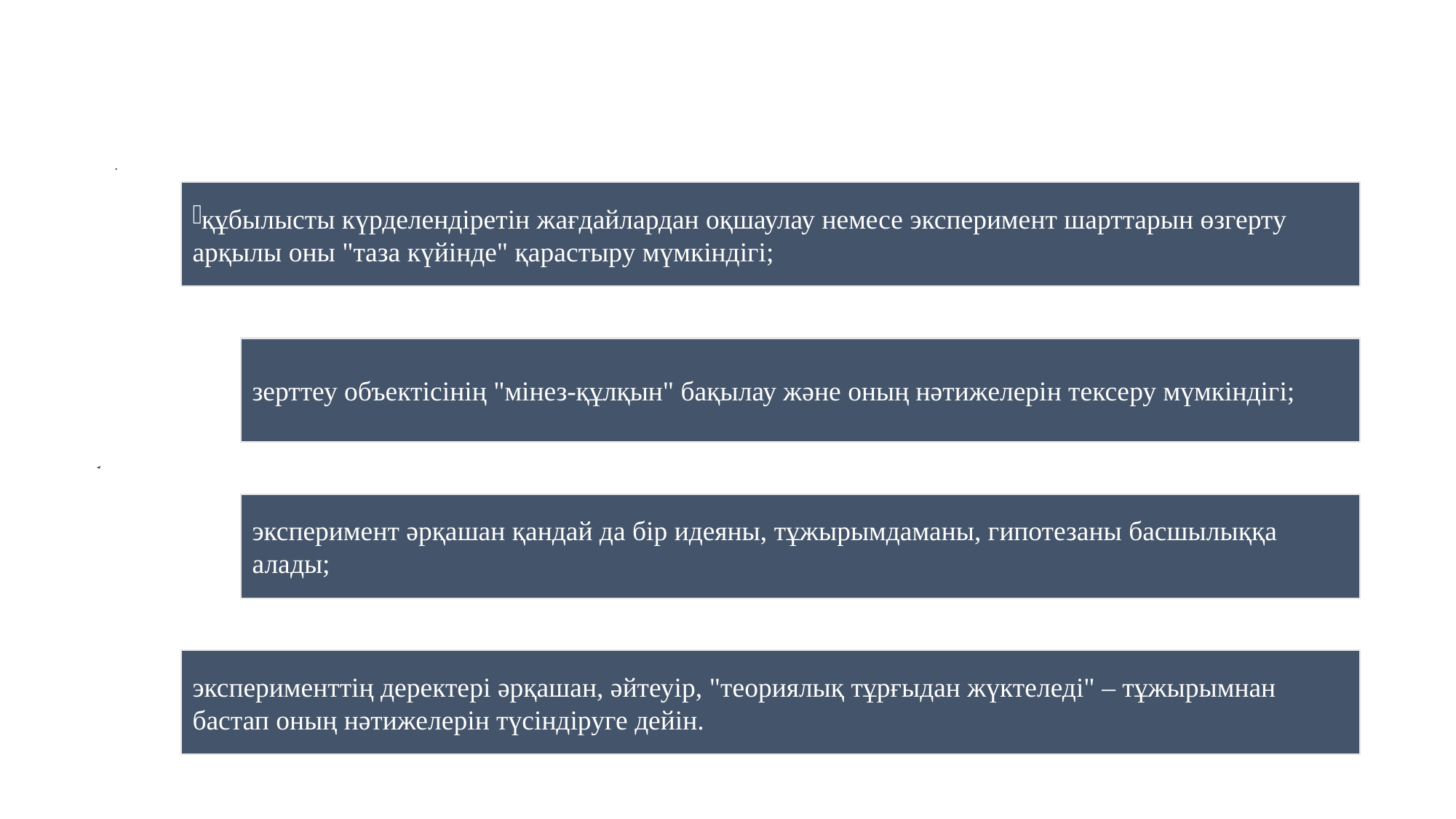

құбылысты күрделендіретін жағдайлардан оқшаулау немесе эксперимент шарттарын өзгерту арқылы оны "таза күйінде" қарастыру мүмкіндігі;
зерттеу объектісінің "мінез-құлқын" бақылау және оның нәтижелерін тексеру мүмкіндігі;
эксперимент әрқашан қандай да бір идеяны, тұжырымдаманы, гипотезаны басшылыққа алады;
эксперименттің деректері әрқашан, әйтеуір, "теориялық тұрғыдан жүктеледі" – тұжырымнан бастап оның нәтижелерін түсіндіруге дейін.